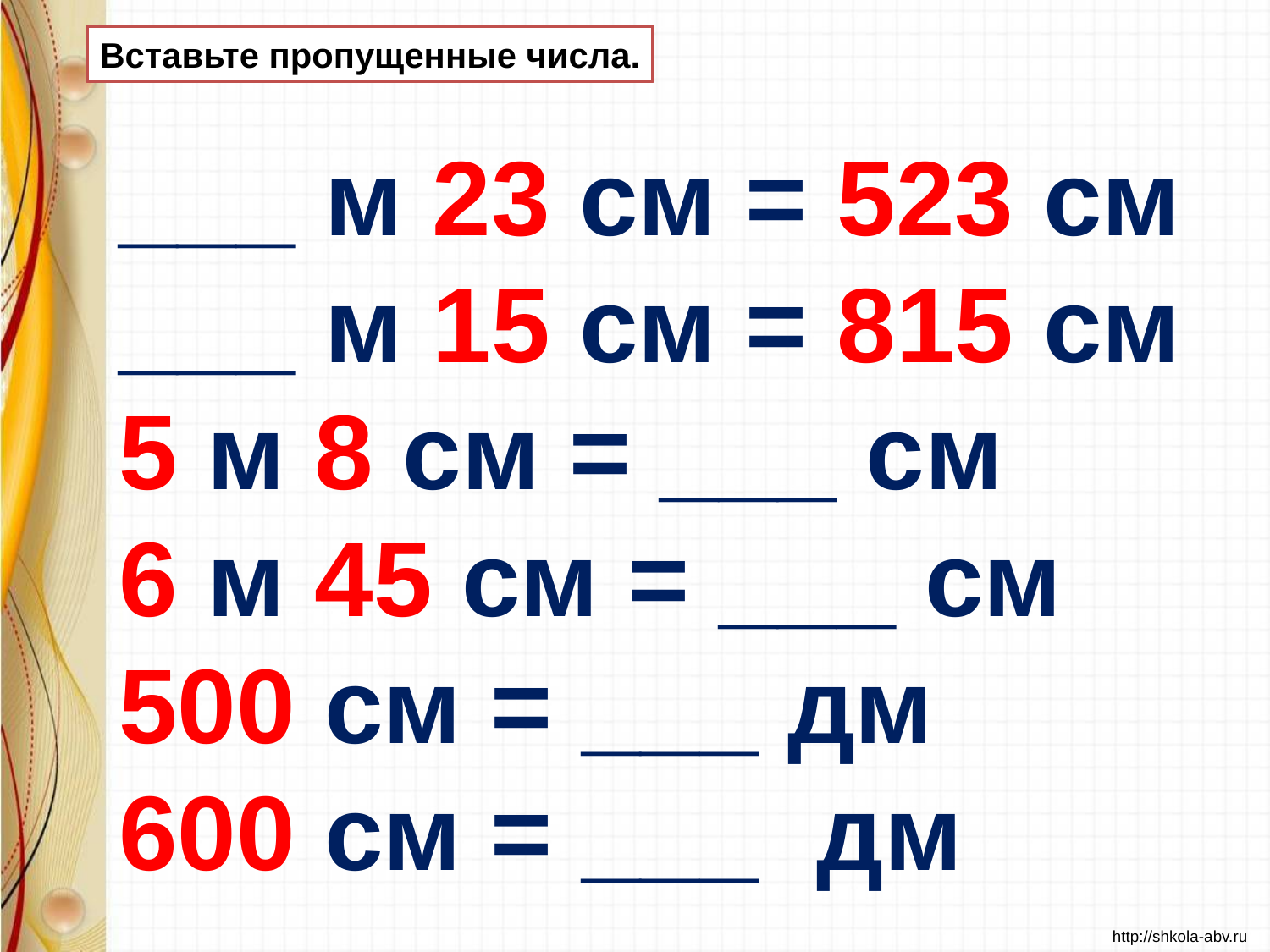

Вставьте пропущенные числа.
 ___ м 23 см = 523 см
 ___ м 15 см = 815 см
 5 м 8 см = ___ см
 6 м 45 см = ___ см
 500 см = ___ дм
 600 см = ___  дм